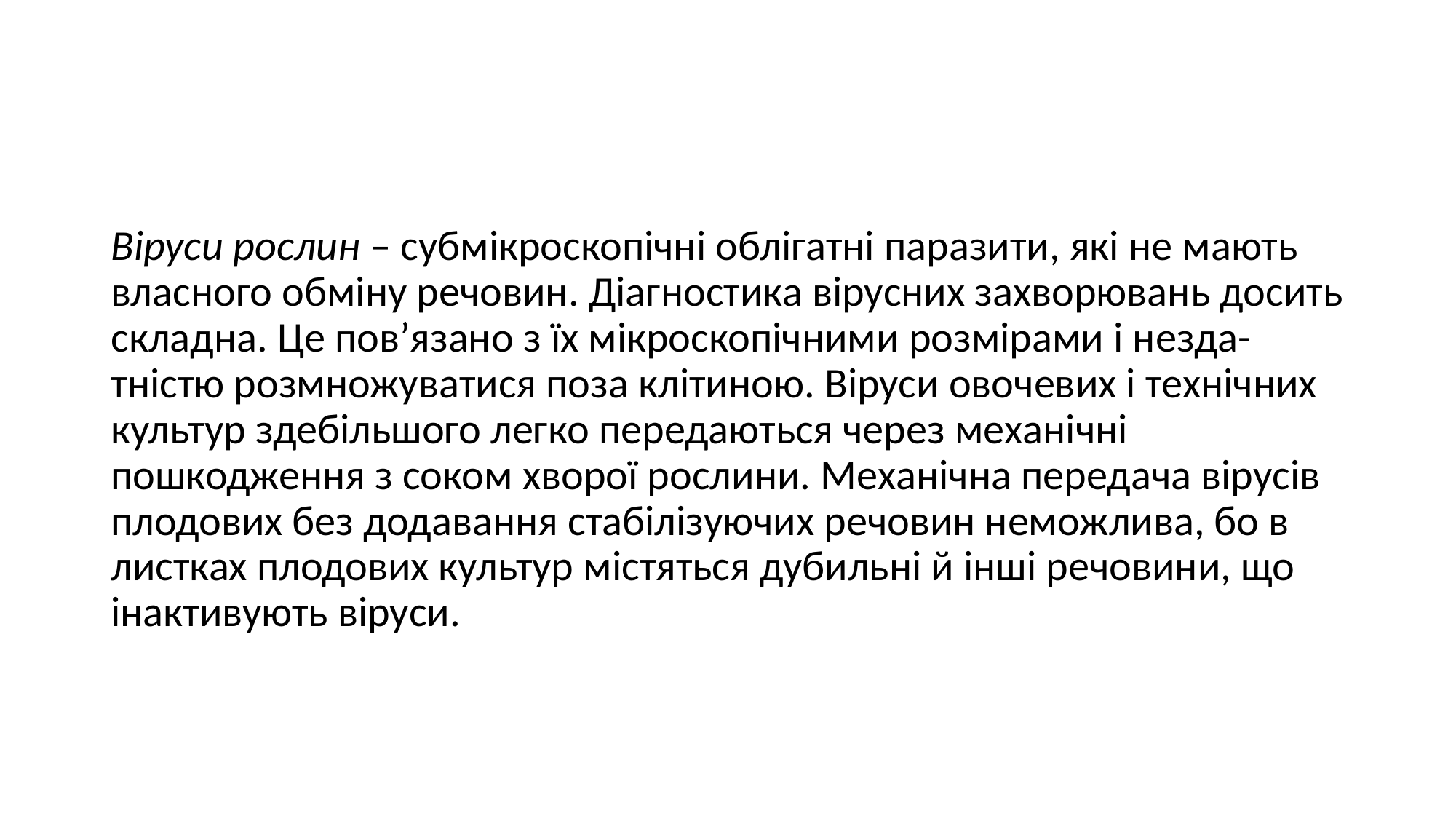

#
Віруси рослин – субмікроскопічні облігатні паразити, які не мають власного обміну речовин. Діагностика вірусних захворювань досить складна. Це пов’язано з їх мікроскопічними розмірами і незда-тністю розмножуватися поза клітиною. Віруси овочевих і технічних культур здебільшого легко передаються через механічні пошкодження з соком хворої рослини. Механічна передача вірусів плодових без додавання стабілізуючих речовин неможлива, бо в листках плодових культур містяться дубильні й інші речовини, що інактивують віруси.